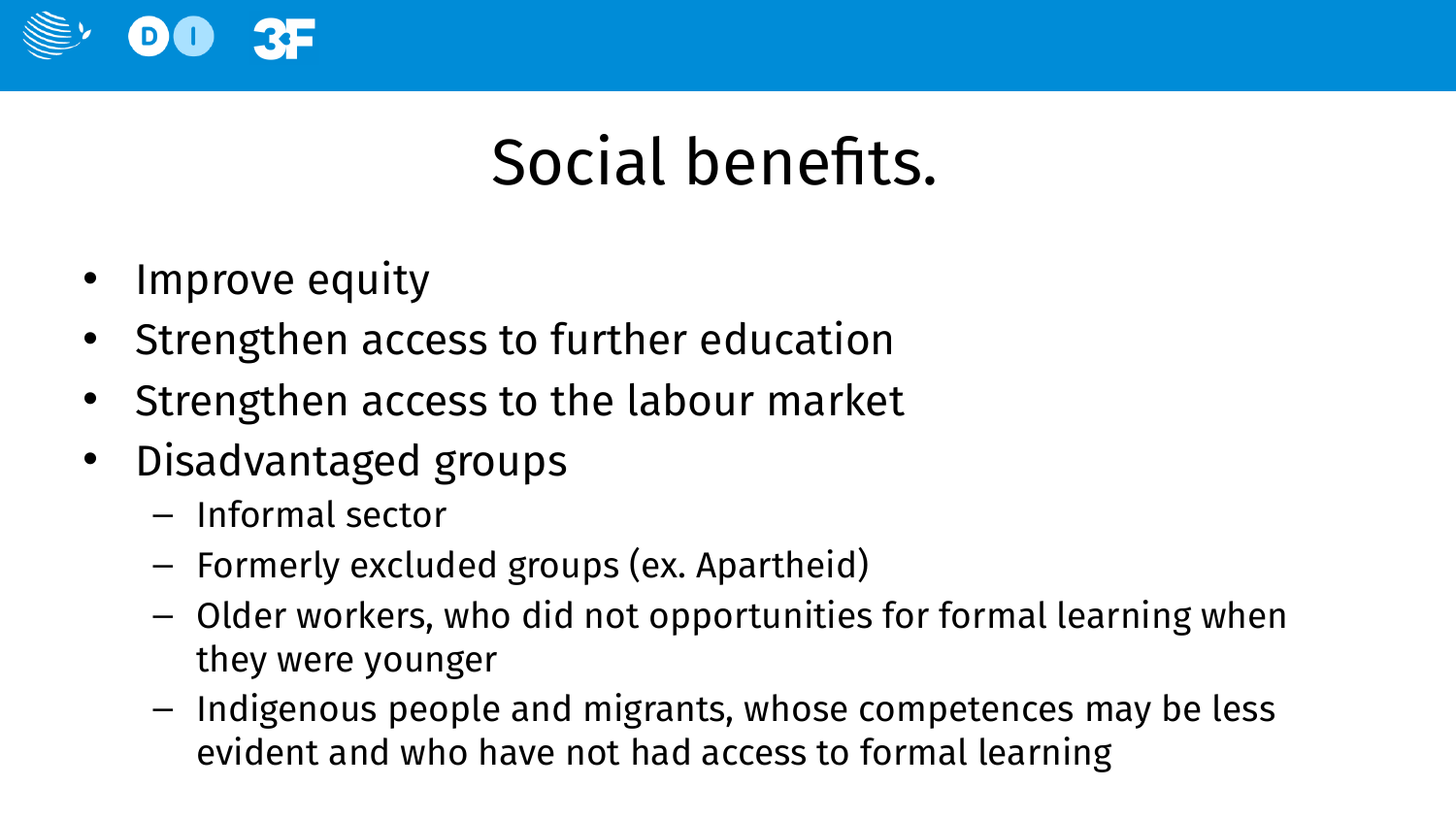

# Social benefits.
Improve equity
Strengthen access to further education
Strengthen access to the labour market
Disadvantaged groups
Informal sector
Formerly excluded groups (ex. Apartheid)
Older workers, who did not opportunities for formal learning when they were younger
Indigenous people and migrants, whose competences may be less evident and who have not had access to formal learning